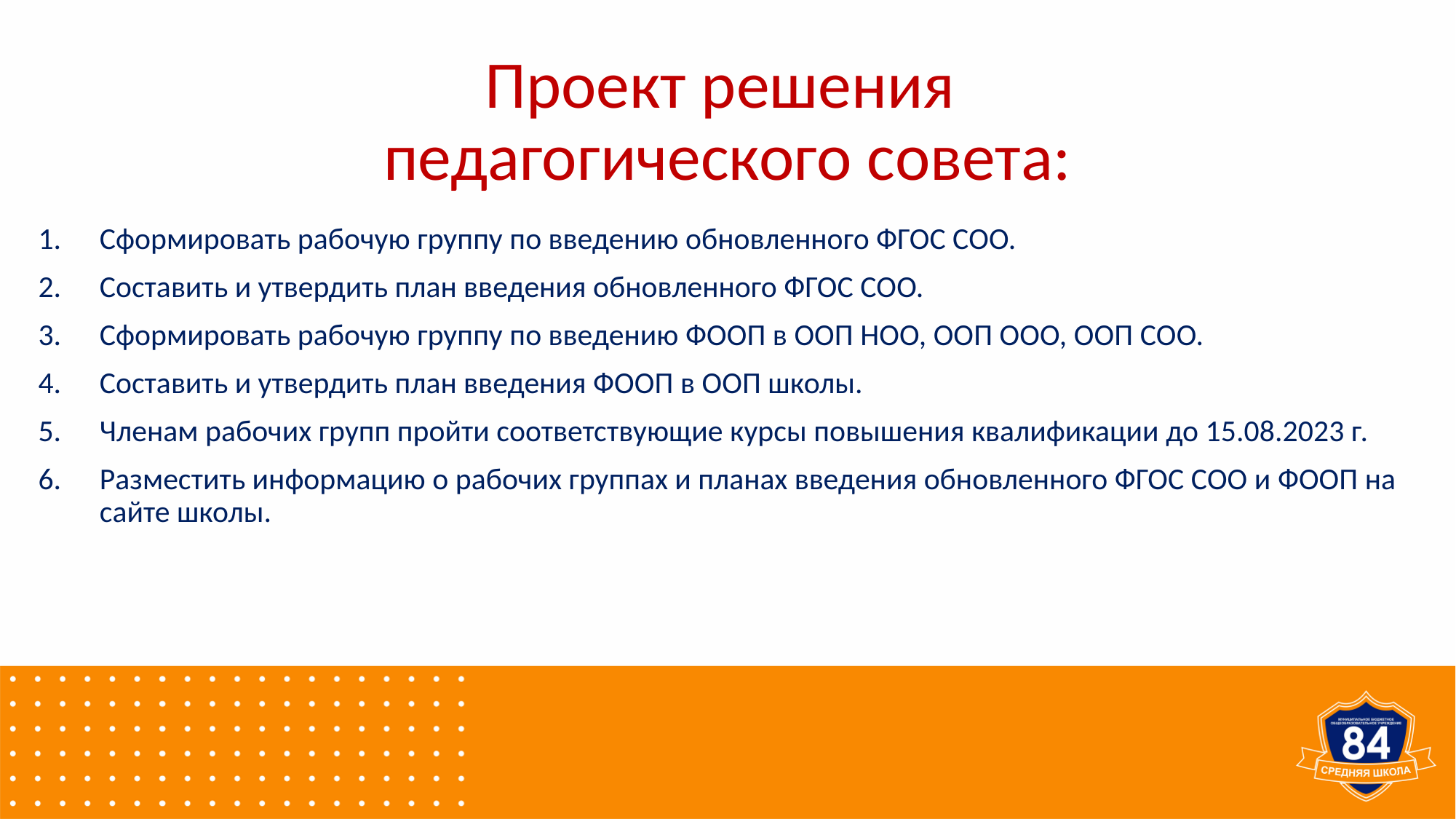

# Проект решения педагогического совета:
Сформировать рабочую группу по введению обновленного ФГОС СОО.
Составить и утвердить план введения обновленного ФГОС СОО.
Сформировать рабочую группу по введению ФООП в ООП НОО, ООП ООО, ООП СОО.
Составить и утвердить план введения ФООП в ООП школы.
Членам рабочих групп пройти соответствующие курсы повышения квалификации до 15.08.2023 г.
Разместить информацию о рабочих группах и планах введения обновленного ФГОС СОО и ФООП на сайте школы.